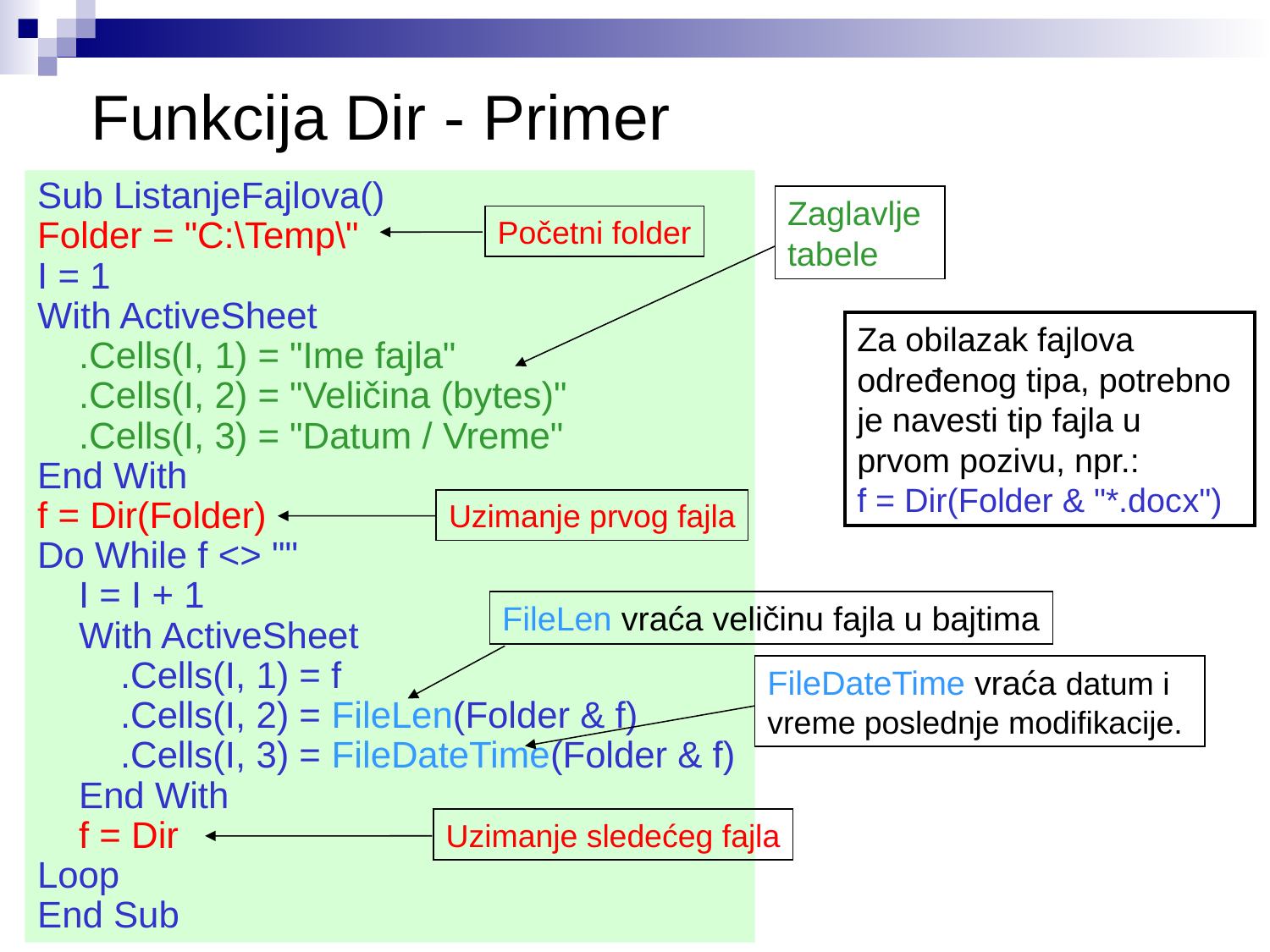

# Funkcija Dir - Primer
Sub ListanjeFajlova()
Folder = "C:\Temp\"
I = 1
With ActiveSheet
    .Cells(I, 1) = "Ime fajla"
    .Cells(I, 2) = "Veličina (bytes)"
    .Cells(I, 3) = "Datum / Vreme"
End With
f = Dir(Folder)
Do While f <> ""
    I = I + 1
    With ActiveSheet
        .Cells(I, 1) = f
        .Cells(I, 2) = FileLen(Folder & f)
        .Cells(I, 3) = FileDateTime(Folder & f)
    End With
    f = Dir
Loop
End Sub
Zaglavlje tabele
Početni folder

Za obilazak fajlova određenog tipa, potrebno je navesti tip fajla u prvom pozivu, npr.:
f = Dir(Folder & "*.docx")
Uzimanje prvog fajla

FileLen vraća veličinu fajla u bajtima

FileDateTime vraća datum i vreme poslednje modifikacije.

Uzimanje sledećeg fajla